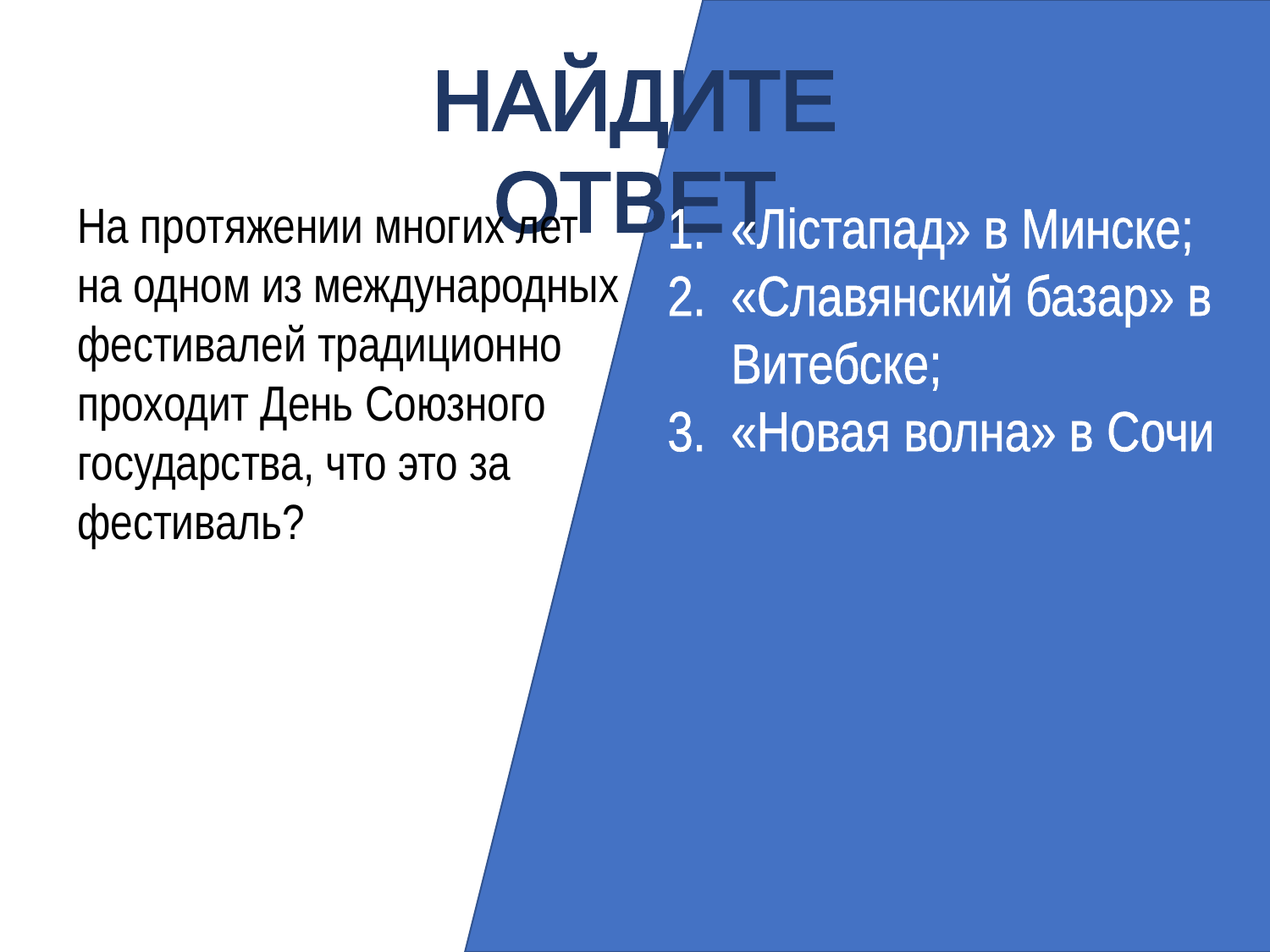

НАЙДИТЕ ОТВЕТ
«Лiстапад» в Минске;
«Славянский базар» в Витебске;
«Новая волна» в Сочи
На протяжении многих лет
на одном из международных фестивалей традиционно проходит День Союзного государства, что это за фестиваль?